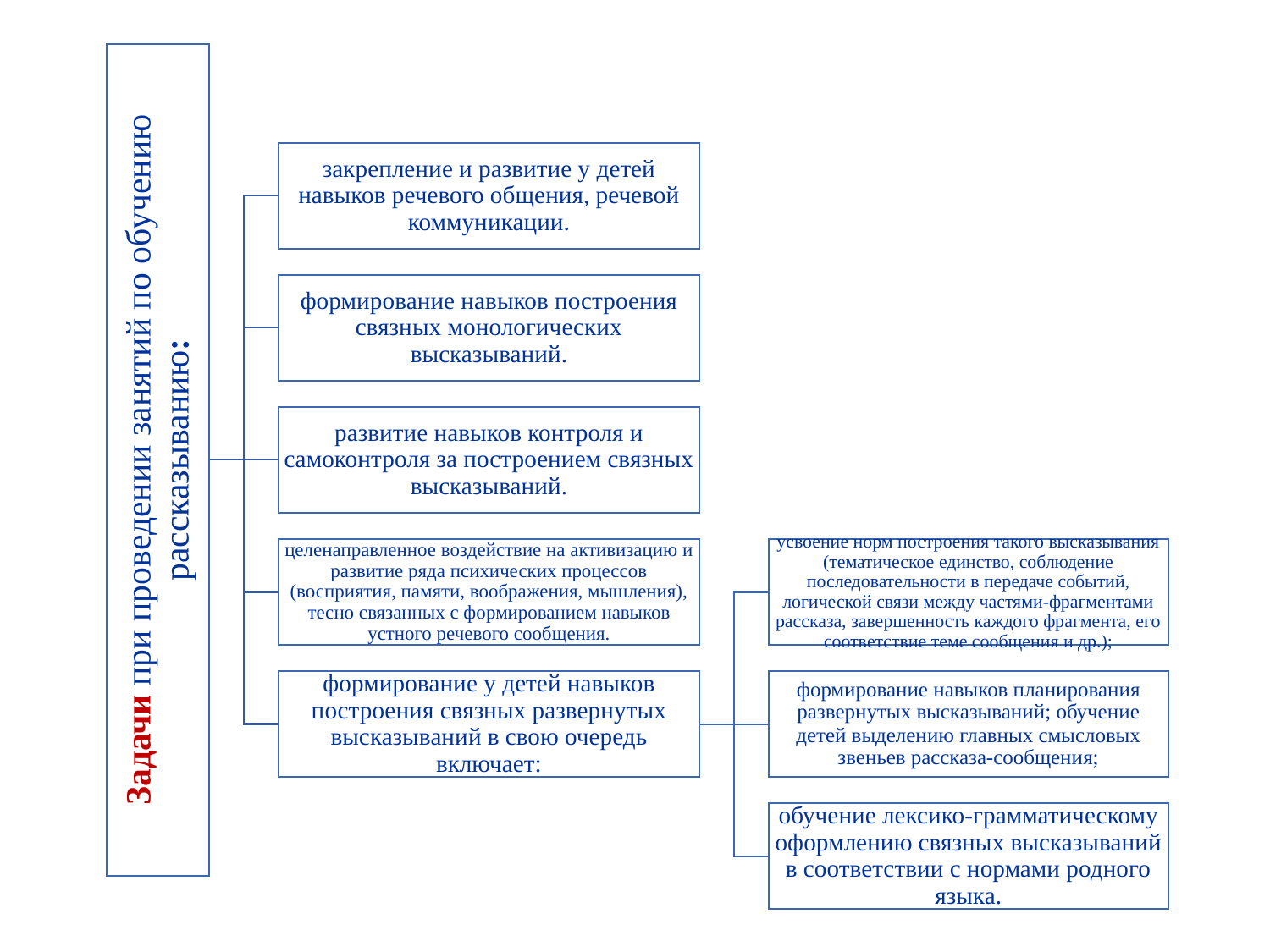

Задачи при проведении занятий по обучению рассказыванию:
закрепление и развитие у детей навыков речевого общения, речевой коммуникации.
формирование навыков построения связных монологических высказываний.
развитие навыков контроля и самоконтроля за построением связных высказываний.
целенаправленное воздействие на активизацию и развитие ряда психических процессов (восприятия, памяти, воображения, мышления), тесно связанных с формированием навыков устного речевого сообщения.
формирование у детей навыков построения связных развернутых высказываний в свою очередь включает:
усвоение норм построения такого высказывания (тематическое единство, соблюдение последовательности в передаче событий, логической связи между частями-фрагментами рассказа, завершенность каждого фрагмента, его соответствие теме сообщения и др.);
формирование навыков планирования развернутых высказываний; обучение детей выделению главных смысловых звеньев рассказа-сообщения;
обучение лексико-грамматическому оформлению связных высказываний в соответствии с нормами родного языка.